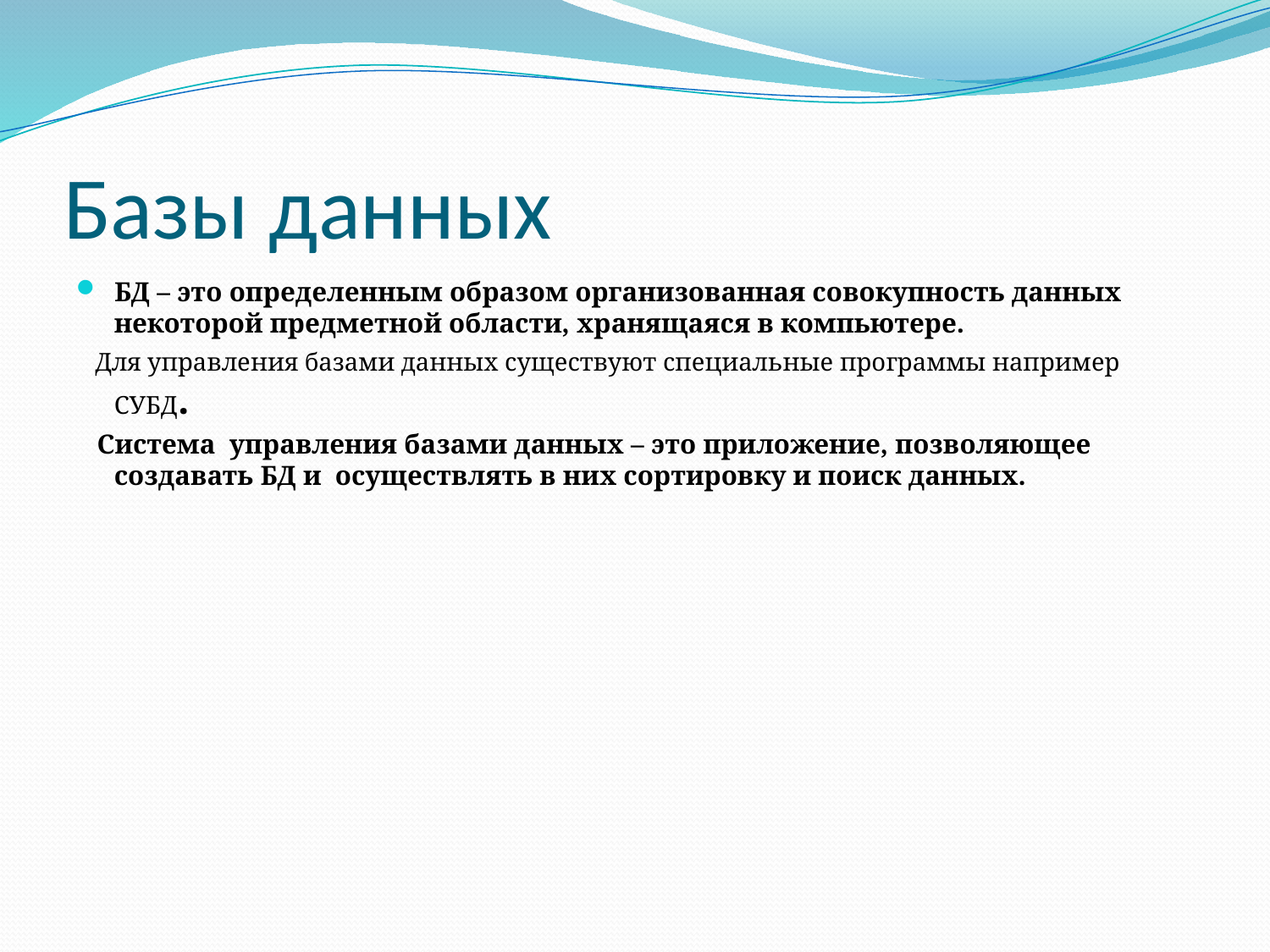

# Базы данных
БД – это определенным образом организованная совокупность данных некоторой предметной области, хранящаяся в компьютере.
   Для управления базами данных существуют специальные программы например СУБД.
   Система  управления базами данных – это приложение, позволяющее создавать БД и  осуществлять в них сортировку и поиск данных.